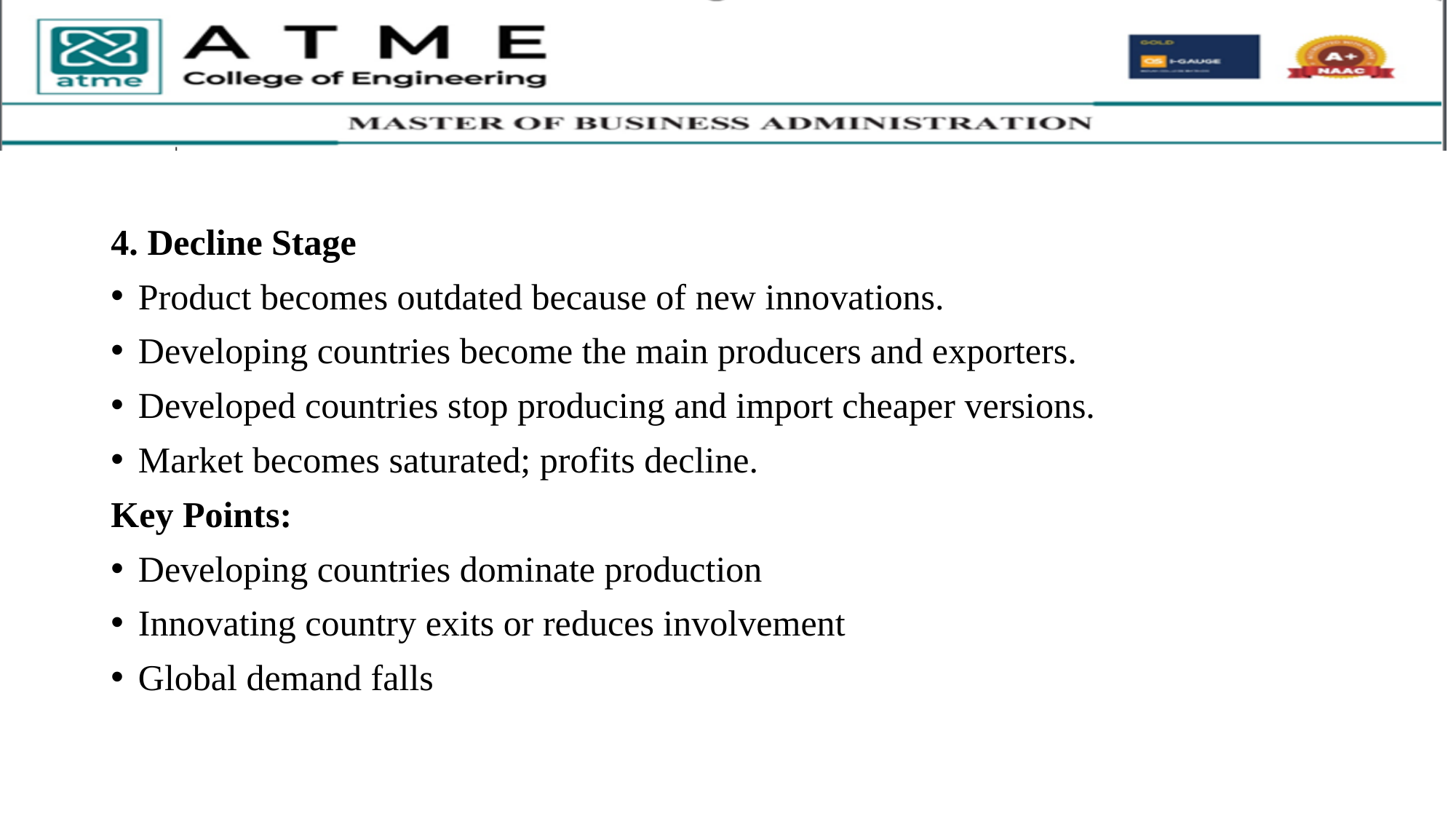

4. Decline Stage
Product becomes outdated because of new innovations.
Developing countries become the main producers and exporters.
Developed countries stop producing and import cheaper versions.
Market becomes saturated; profits decline.
Key Points:
Developing countries dominate production
Innovating country exits or reduces involvement
Global demand falls